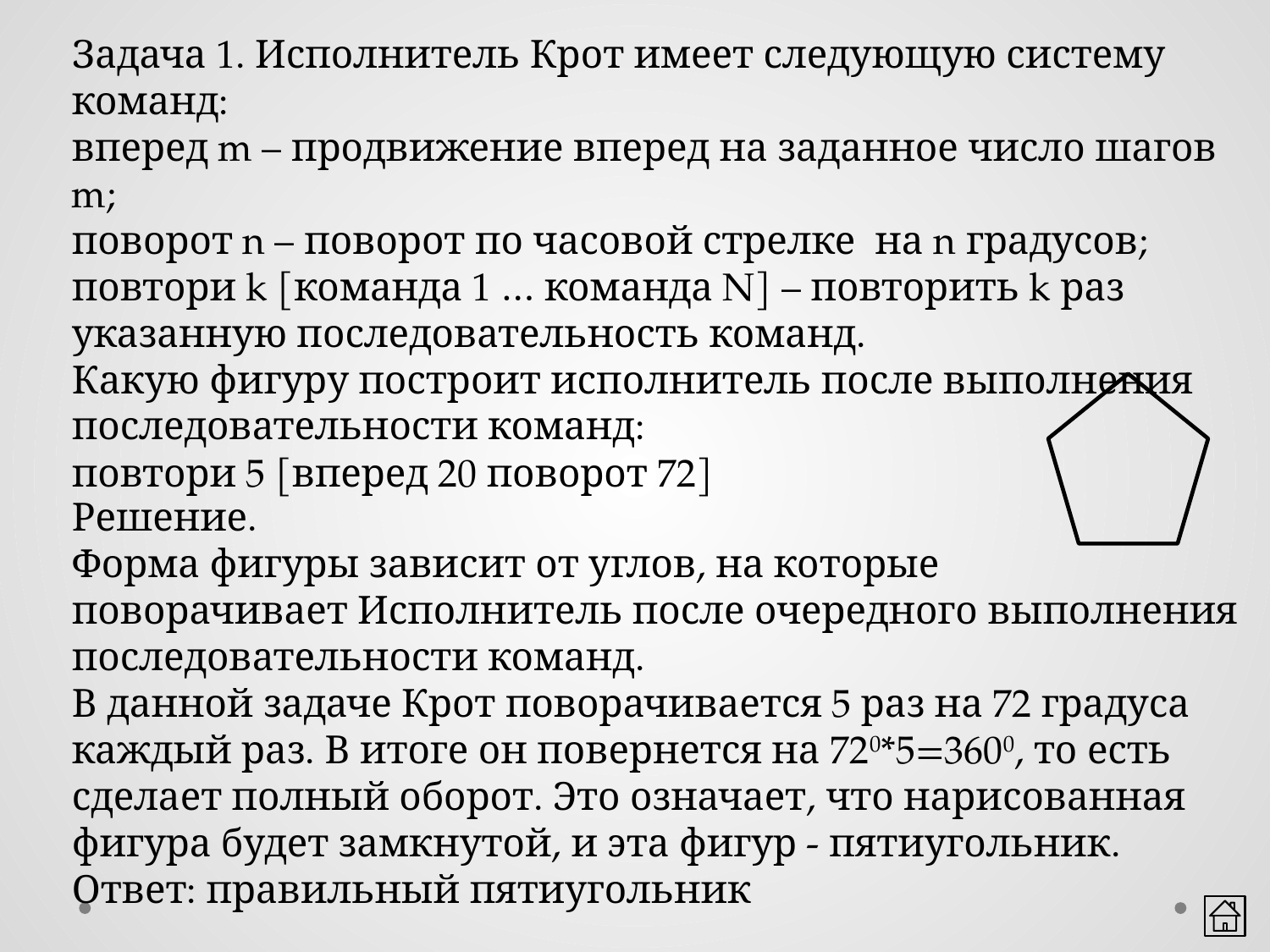

Задача 1. Исполнитель Крот имеет следующую систему команд:
вперед m – продвижение вперед на заданное число шагов m;
поворот n – поворот по часовой стрелке  на n градусов;
повтори k [команда 1 … команда N] – повторить k раз указанную последовательность команд.
Какую фигуру построит исполнитель после выполнения последовательности команд:
повтори 5 [вперед 20 поворот 72]

Решение.
Форма фигуры зависит от углов, на которые
поворачивает Исполнитель после очередного выполнения последовательности команд.
В данной задаче Крот поворачивается 5 раз на 72 градуса каждый раз. В итоге он повернется на 720*5=3600, то есть сделает полный оборот. Это означает, что нарисованная фигура будет замкнутой, и эта фигур - пятиугольник.
Ответ: правильный пятиугольник